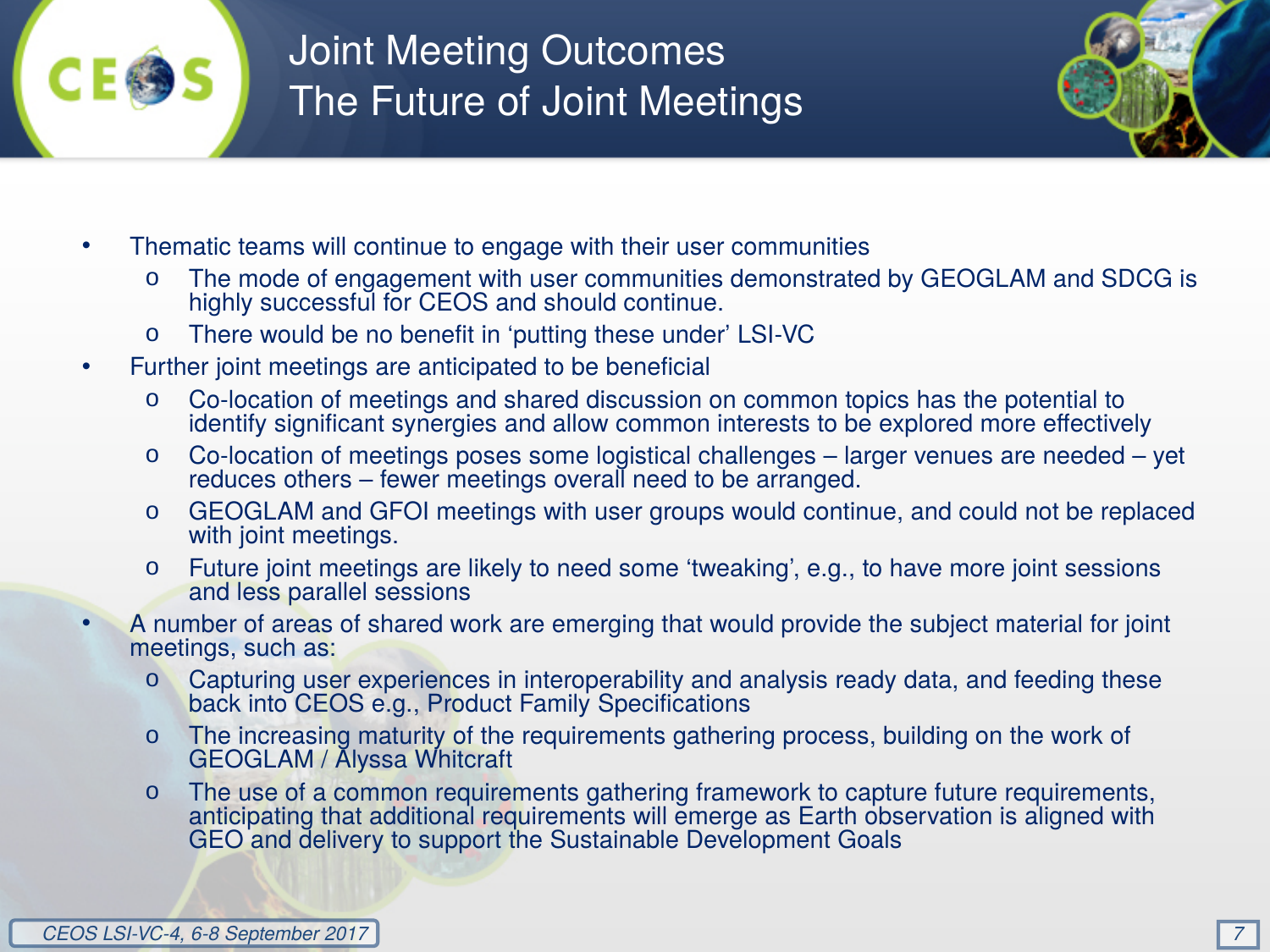

Joint Meeting Outcomes
The Future of Joint Meetings
Thematic teams will continue to engage with their user communities
The mode of engagement with user communities demonstrated by GEOGLAM and SDCG is highly successful for CEOS and should continue.
There would be no benefit in ‘putting these under’ LSI-VC
Further joint meetings are anticipated to be beneficial
Co-location of meetings and shared discussion on common topics has the potential to identify significant synergies and allow common interests to be explored more effectively
Co-location of meetings poses some logistical challenges – larger venues are needed – yet reduces others – fewer meetings overall need to be arranged.
GEOGLAM and GFOI meetings with user groups would continue, and could not be replaced with joint meetings.
Future joint meetings are likely to need some ‘tweaking’, e.g., to have more joint sessions and less parallel sessions
A number of areas of shared work are emerging that would provide the subject material for joint meetings, such as:
Capturing user experiences in interoperability and analysis ready data, and feeding these back into CEOS e.g., Product Family Specifications
The increasing maturity of the requirements gathering process, building on the work of GEOGLAM / Alyssa Whitcraft
The use of a common requirements gathering framework to capture future requirements, anticipating that additional requirements will emerge as Earth observation is aligned with GEO and delivery to support the Sustainable Development Goals
7